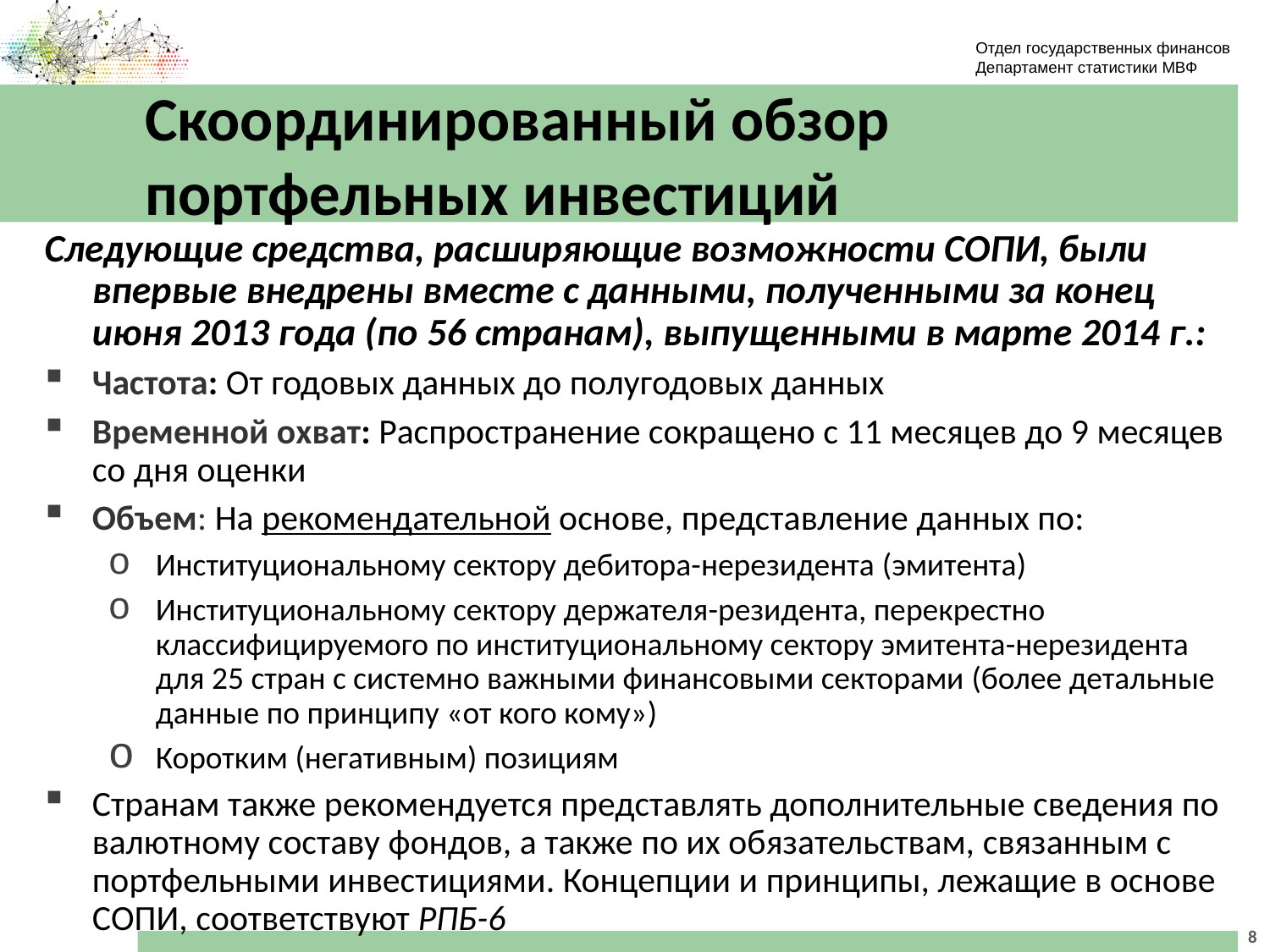

Отдел государственных финансов
Департамент статистики МВФ
# Скоординированный обзор портфельных инвестиций
Следующие средства, расширяющие возможности СОПИ, были впервые внедрены вместе с данными, полученными за конец июня 2013 года (по 56 странам), выпущенными в марте 2014 г.:
Частота: От годовых данных до полугодовых данных
Временной охват: Распространение сокращено с 11 месяцев до 9 месяцев со дня оценки
Объем: На рекомендательной основе, представление данных по:
Институциональному сектору дебитора-нерезидента (эмитента)
Институциональному сектору держателя-резидента, перекрестно классифицируемого по институциональному сектору эмитента-нерезидента для 25 стран с системно важными финансовыми секторами (более детальные данные по принципу «от кого кому»)
Коротким (негативным) позициям
Странам также рекомендуется представлять дополнительные сведения по валютному составу фондов, а также по их обязательствам, связанным с портфельными инвестициями. Концепции и принципы, лежащие в основе СОПИ, соответствуют РПБ-6

8